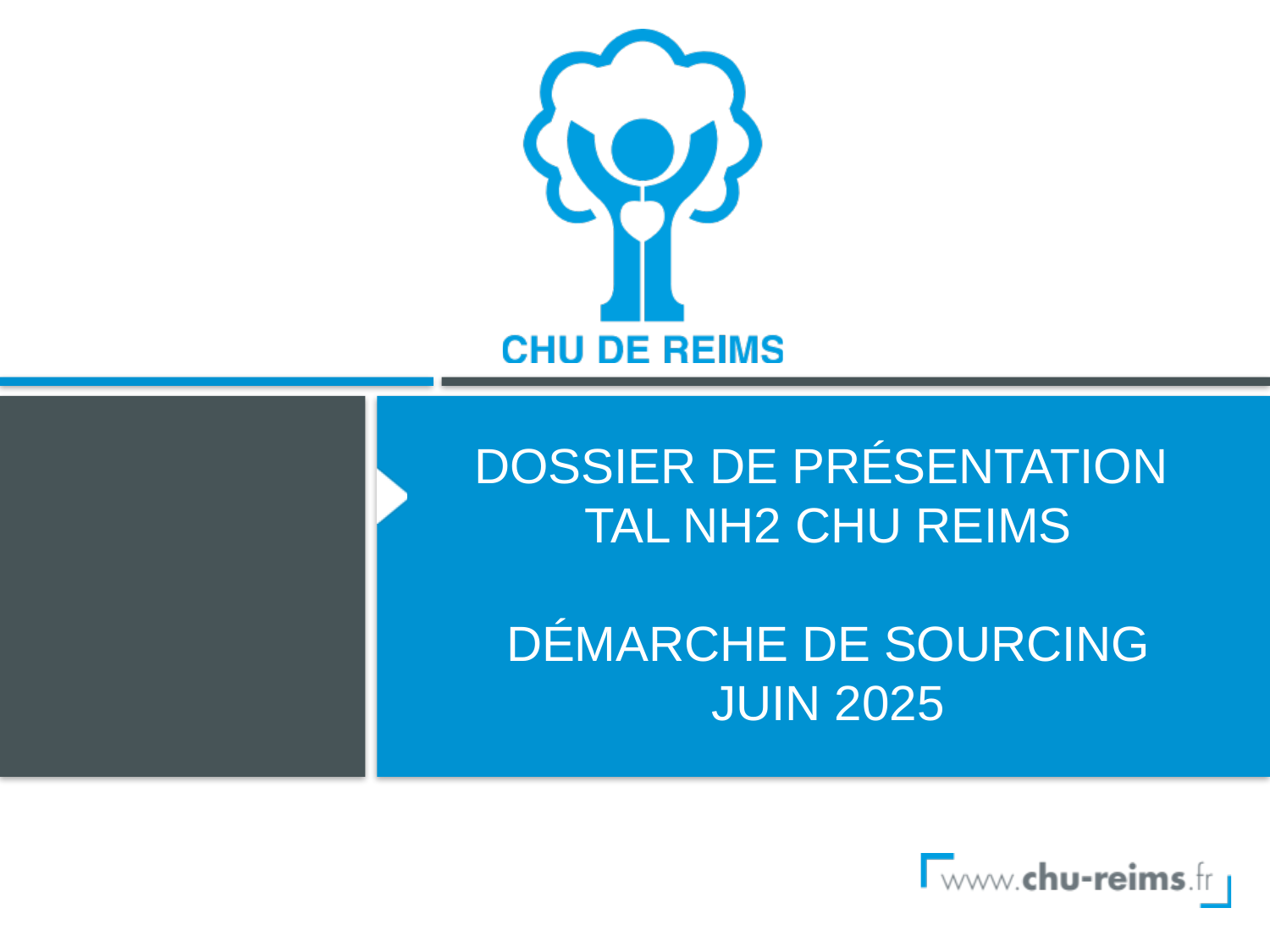

# Dossier de présentation TAL NH2 CHU Reims démarche de sourcing Juin 2025